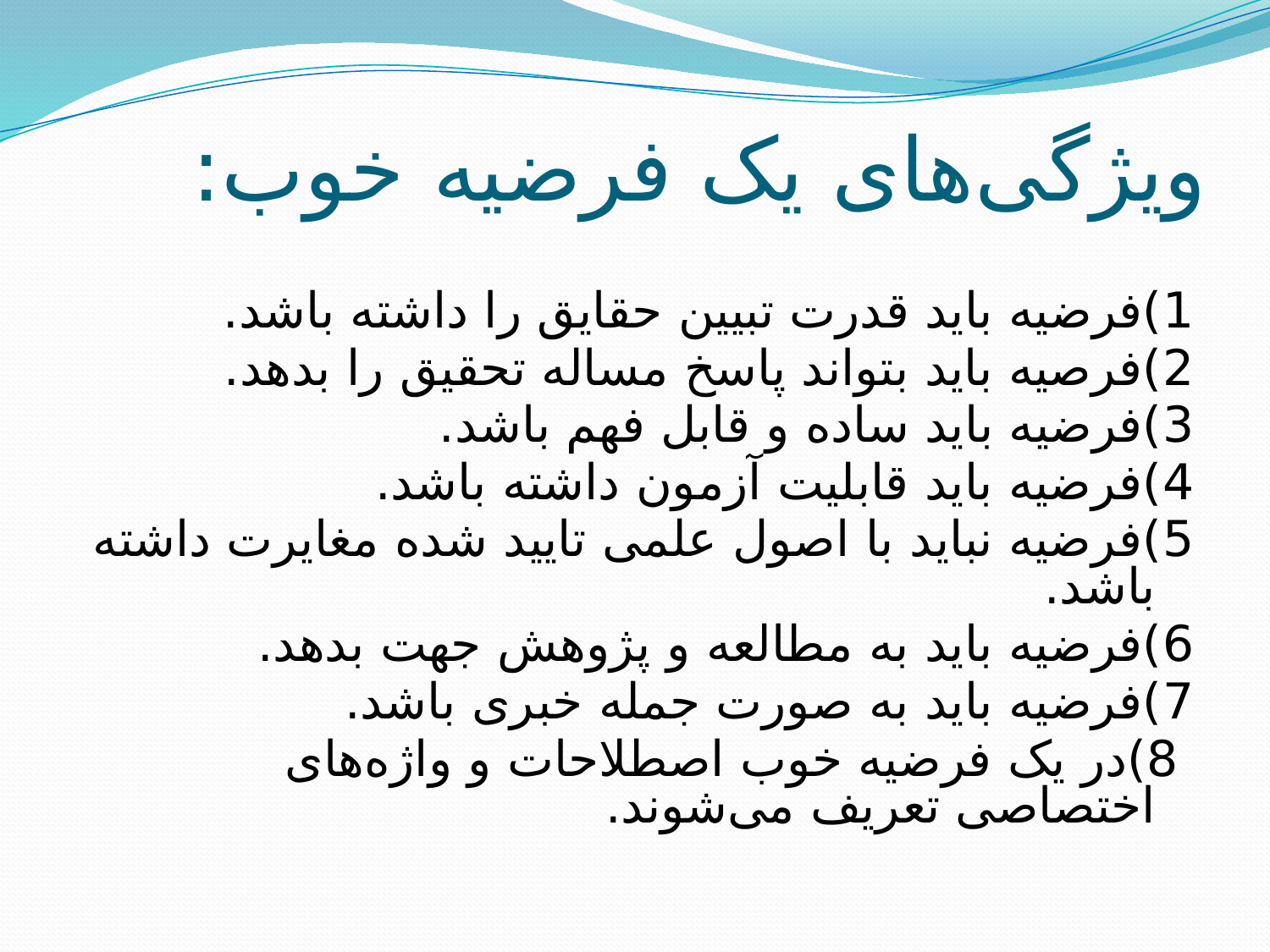

# ویژگی‌های یک فرضیه خوب:
1)فرضیه باید قدرت تبیین حقایق را داشته باشد.
2)فرصیه باید بتواند پاسخ مساله تحقیق را بدهد.
3)فرضیه باید ساده و قابل فهم باشد.
4)فرضیه باید قابلیت آزمون داشته باشد.
5)فرضیه نباید با اصول علمی تایید شده مغایرت داشته باشد.
6)فرضیه باید به مطالعه و پژوهش جهت بدهد.
7)فرضیه باید به صورت جمله خبری باشد.
 8)در یک فرضیه خوب اصطلاحات و واژه‌های اختصاصی تعریف می‌شوند.